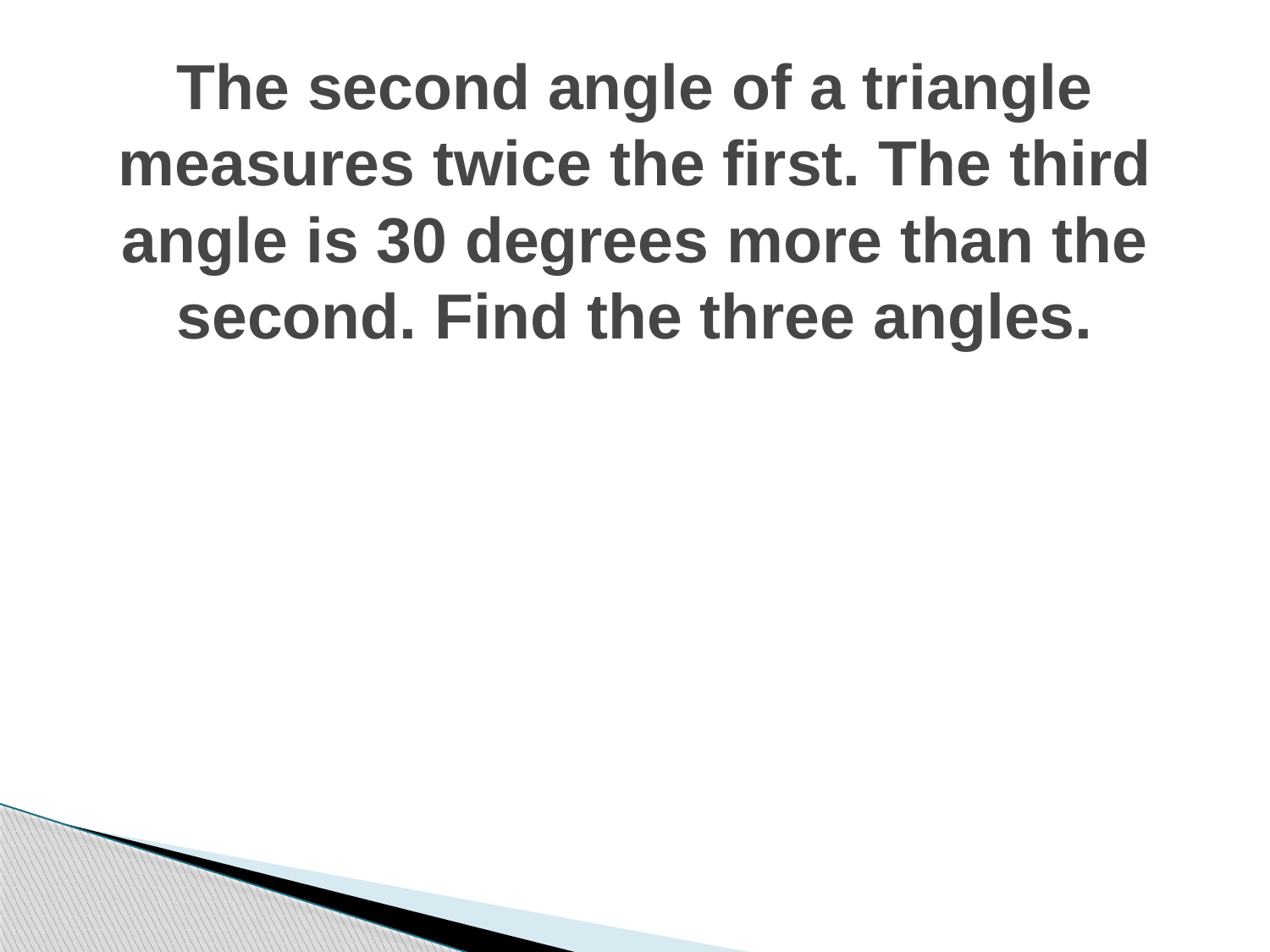

# The second angle of a triangle measures twice the first. The third angle is 30 degrees more than the second. Find the three angles.